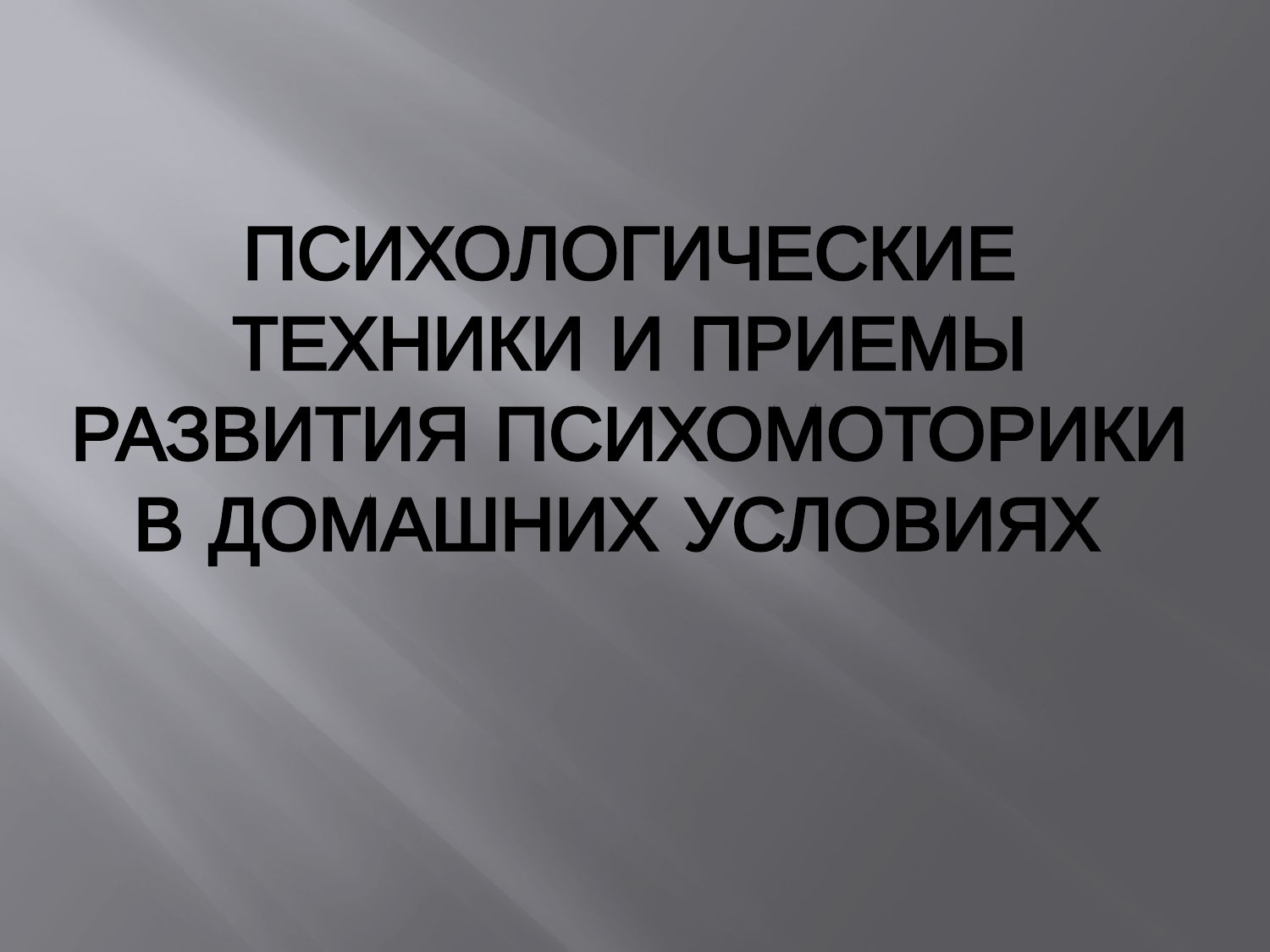

# Психологические техники и приемы развития психомоторики в домашних условиях